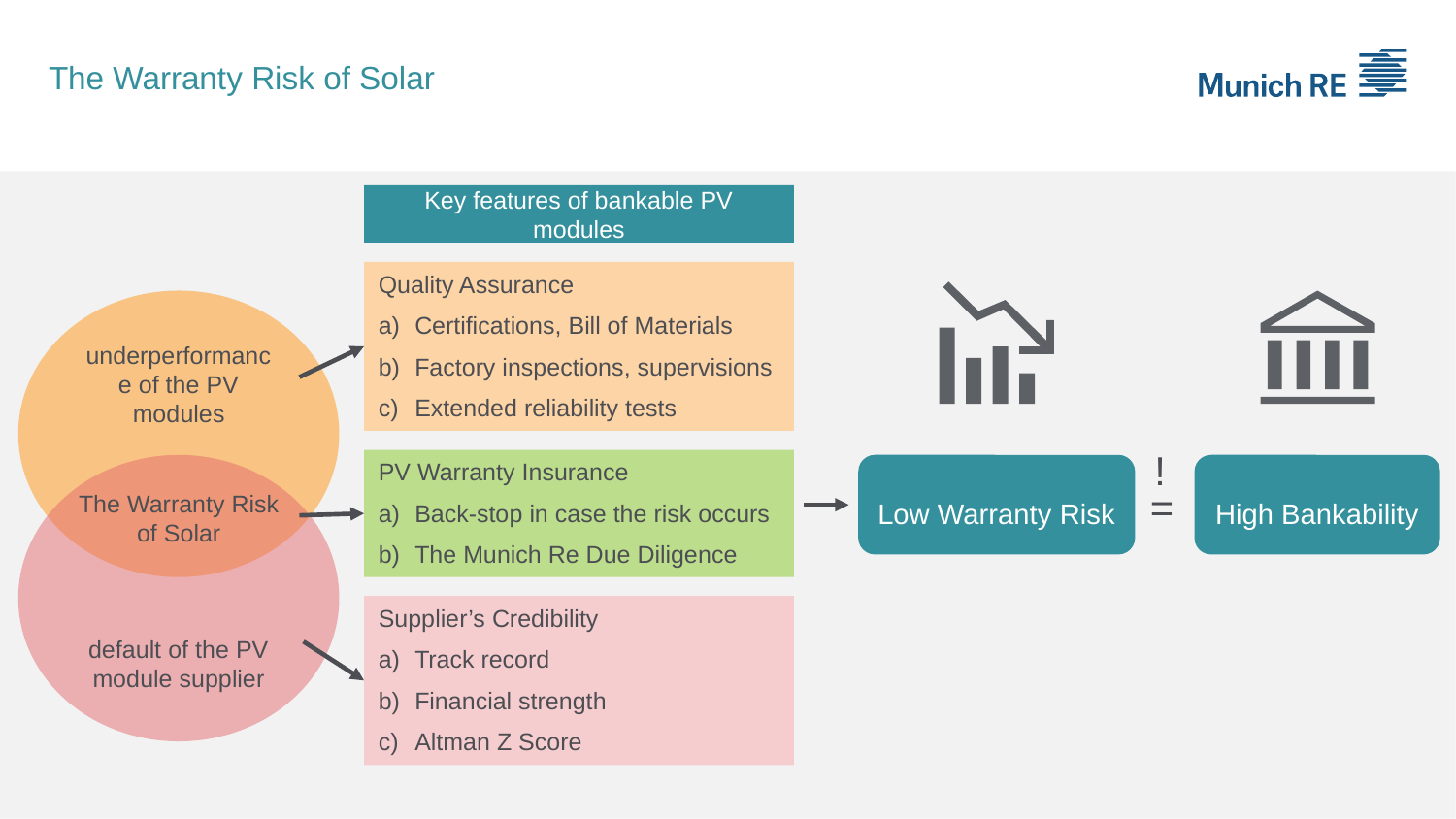

# The Warranty Risk of Solar
Key features of bankable PV modules
Quality Assurance
Certifications, Bill of Materials
Factory inspections, supervisions
Extended reliability tests

underperformance of the PV modules

!
PV Warranty Insurance
Back-stop in case the risk occurs
The Munich Re Due Diligence
Low Warranty Risk
High Bankability
default of the PV module supplier
=
The Warranty Risk of Solar
Supplier’s Credibility
Track record
Financial strength
Altman Z Score